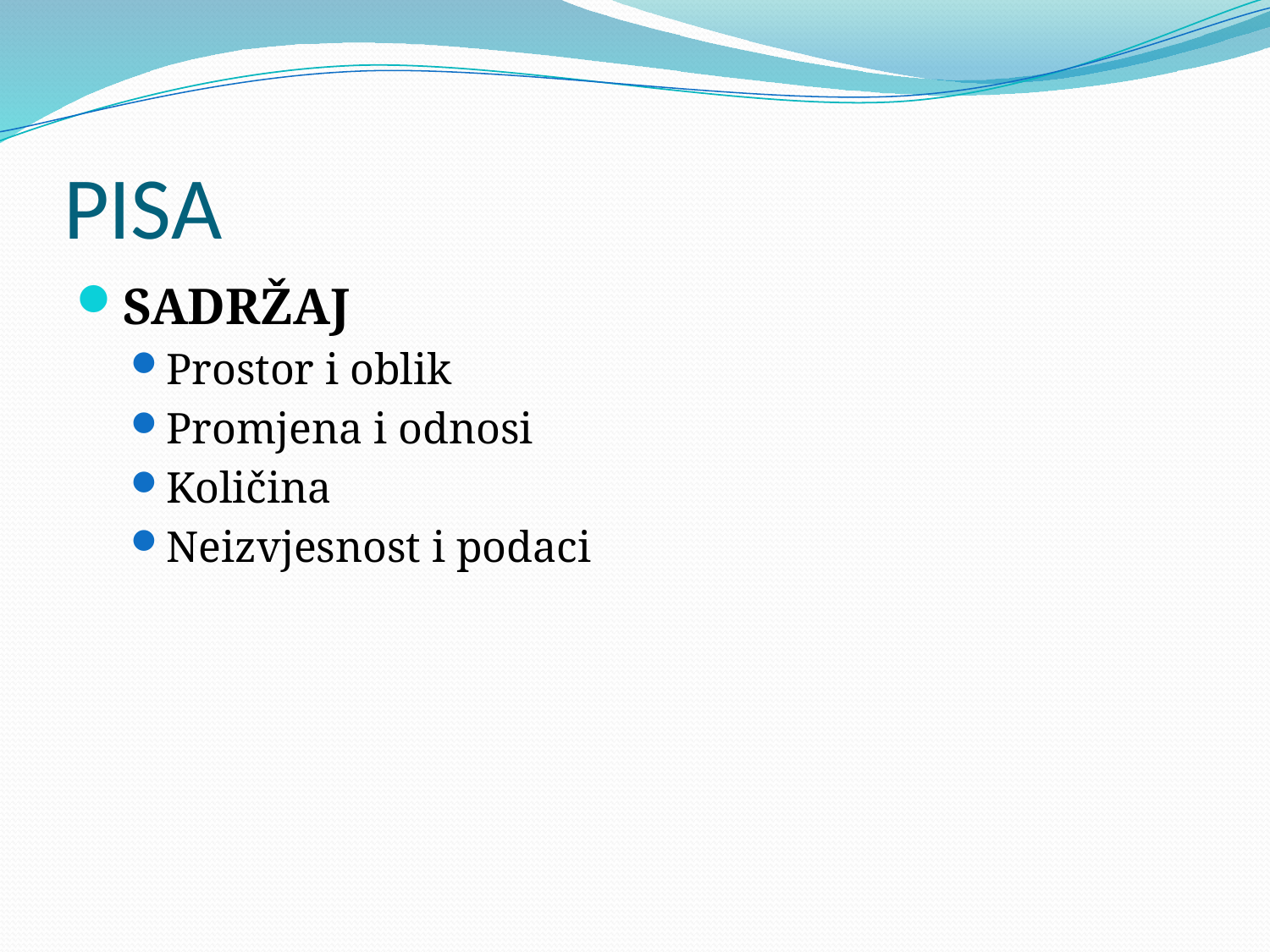

# PISA
SADRŽAJ
Prostor i oblik
Promjena i odnosi
Količina
Neizvjesnost i podaci